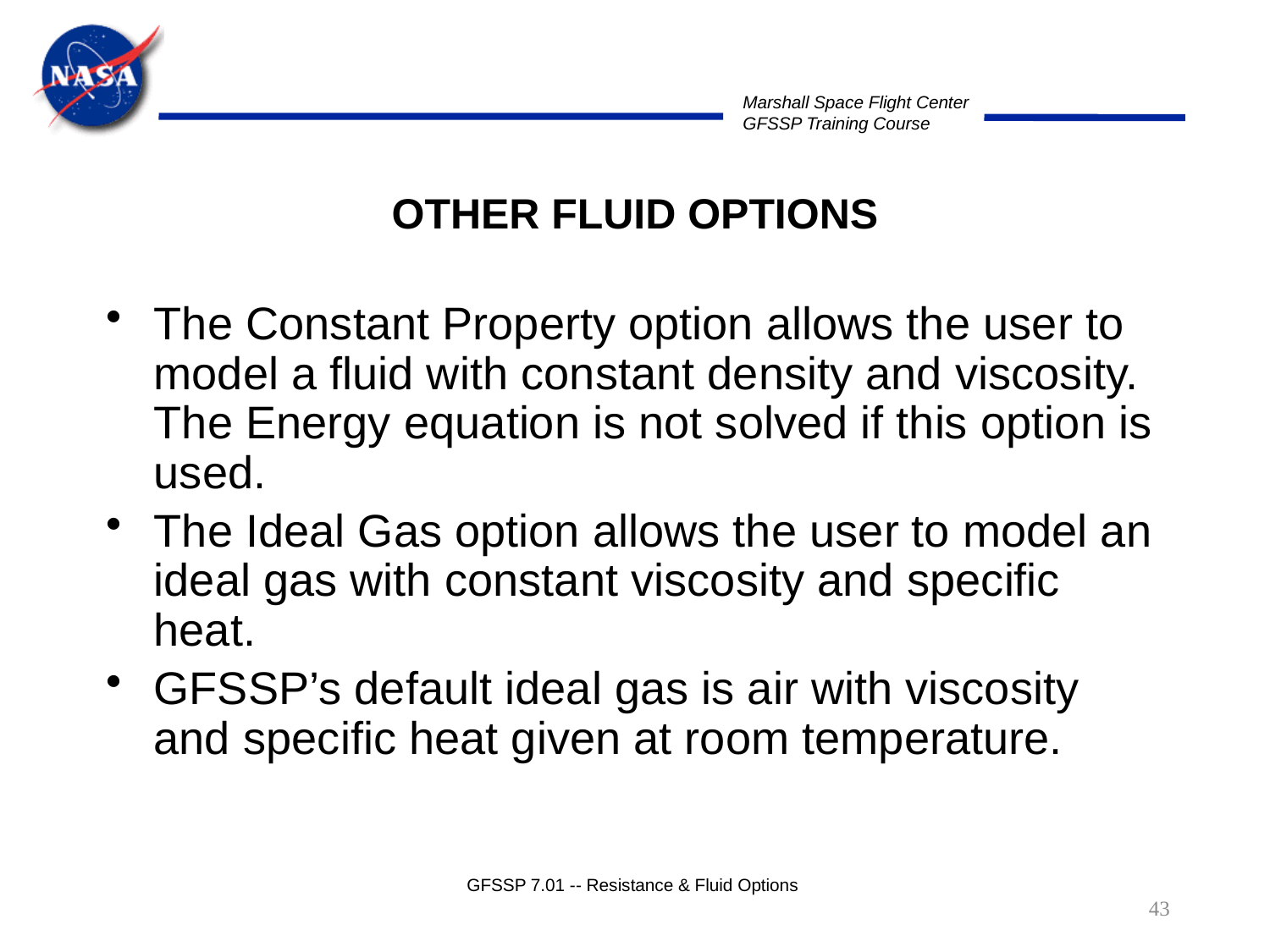

# OTHER FLUID OPTIONS
The Constant Property option allows the user to model a fluid with constant density and viscosity.  The Energy equation is not solved if this option is used.
The Ideal Gas option allows the user to model an ideal gas with constant viscosity and specific heat.
GFSSP’s default ideal gas is air with viscosity and specific heat given at room temperature.

GFSSP 7.01 -- Resistance & Fluid Options
43